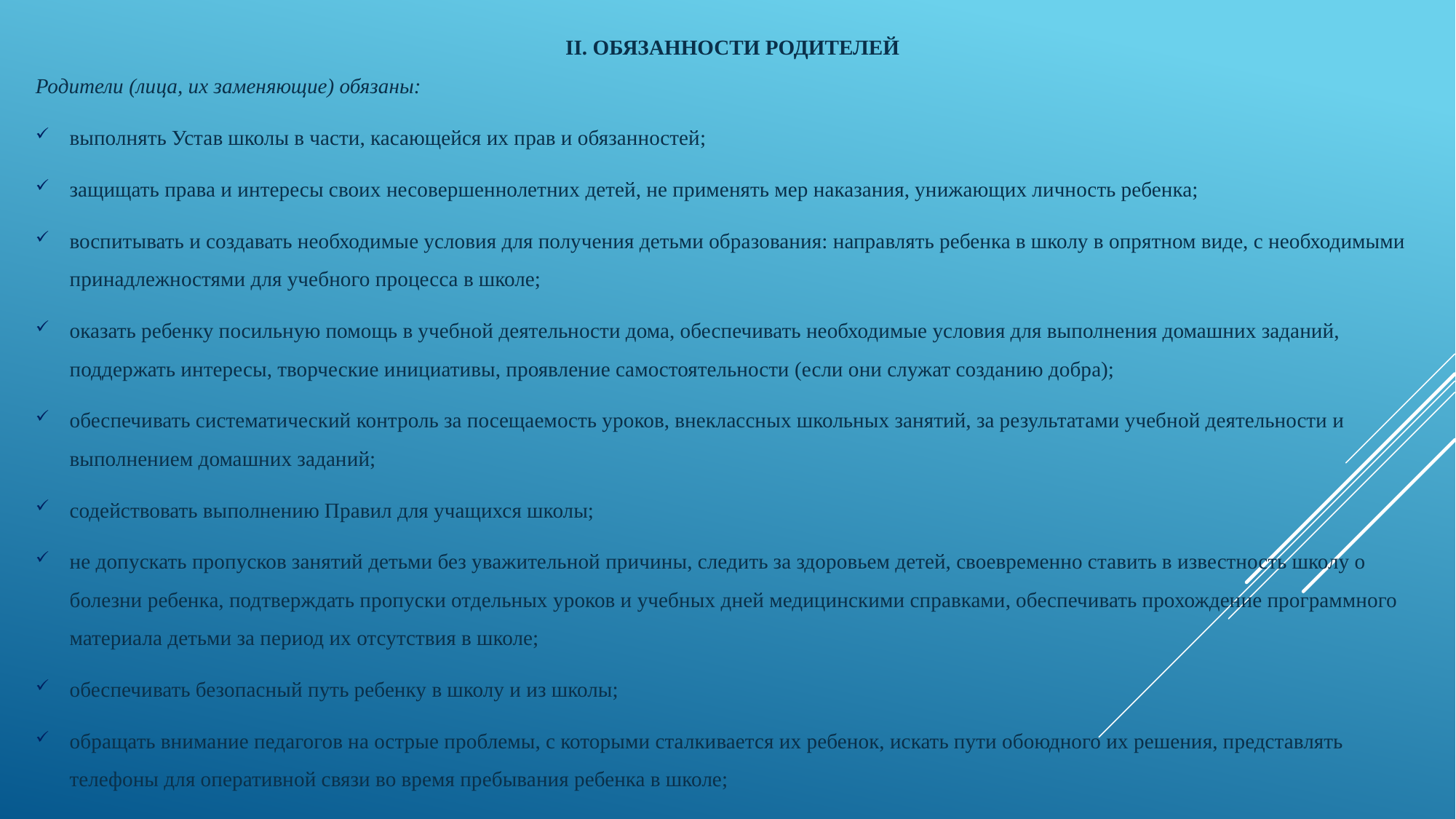

II. ОБЯЗАННОСТИ РОДИТЕЛЕЙ
Родители (лица, их заменяющие) обязаны:
выполнять Устав школы в части, касающейся их прав и обязанностей;
защищать права и интересы своих несовершеннолетних детей, не применять мер наказания, унижающих личность ребенка;
воспитывать и создавать необходимые условия для получения детьми образования: направлять ребенка в школу в опрятном виде, с необходимыми принадлежностями для учебного процесса в школе;
оказать ребенку посильную помощь в учебной деятельности дома, обеспечивать необходимые условия для выполнения домашних заданий, поддержать интересы, творческие инициативы, проявление самостоятельности (если они служат созданию добра);
обеспечивать систематический контроль за посещаемость уроков, внеклассных школьных занятий, за результатами учебной деятельности и выполнением домашних заданий;
содействовать выполнению Правил для учащихся школы;
не допускать пропусков занятий детьми без уважительной причины, следить за здоровьем детей, своевременно ставить в известность школу о болезни ребенка, подтверждать пропуски отдельных уроков и учебных дней медицинскими справками, обеспечивать прохождение программного материала детьми за период их отсутствия в школе;
обеспечивать безопасный путь ребенку в школу и из школы;
обращать внимание педагогов на острые проблемы, с которыми сталкивается их ребенок, искать пути обоюдного их решения, представлять телефоны для оперативной связи во время пребывания ребенка в школе;